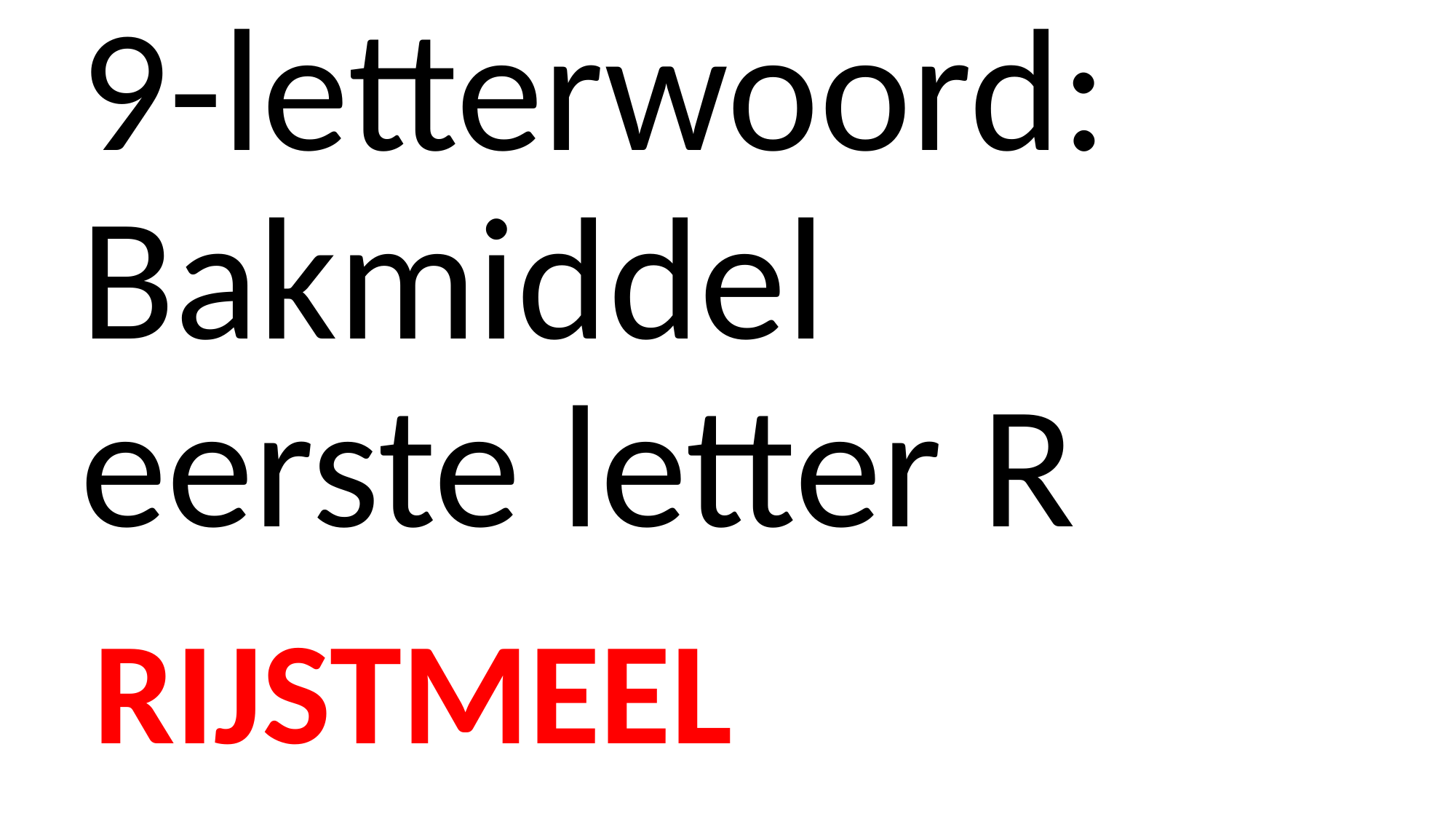

# 9-letterwoord: Bakmiddel eerste letter R
RIJSTMEEL